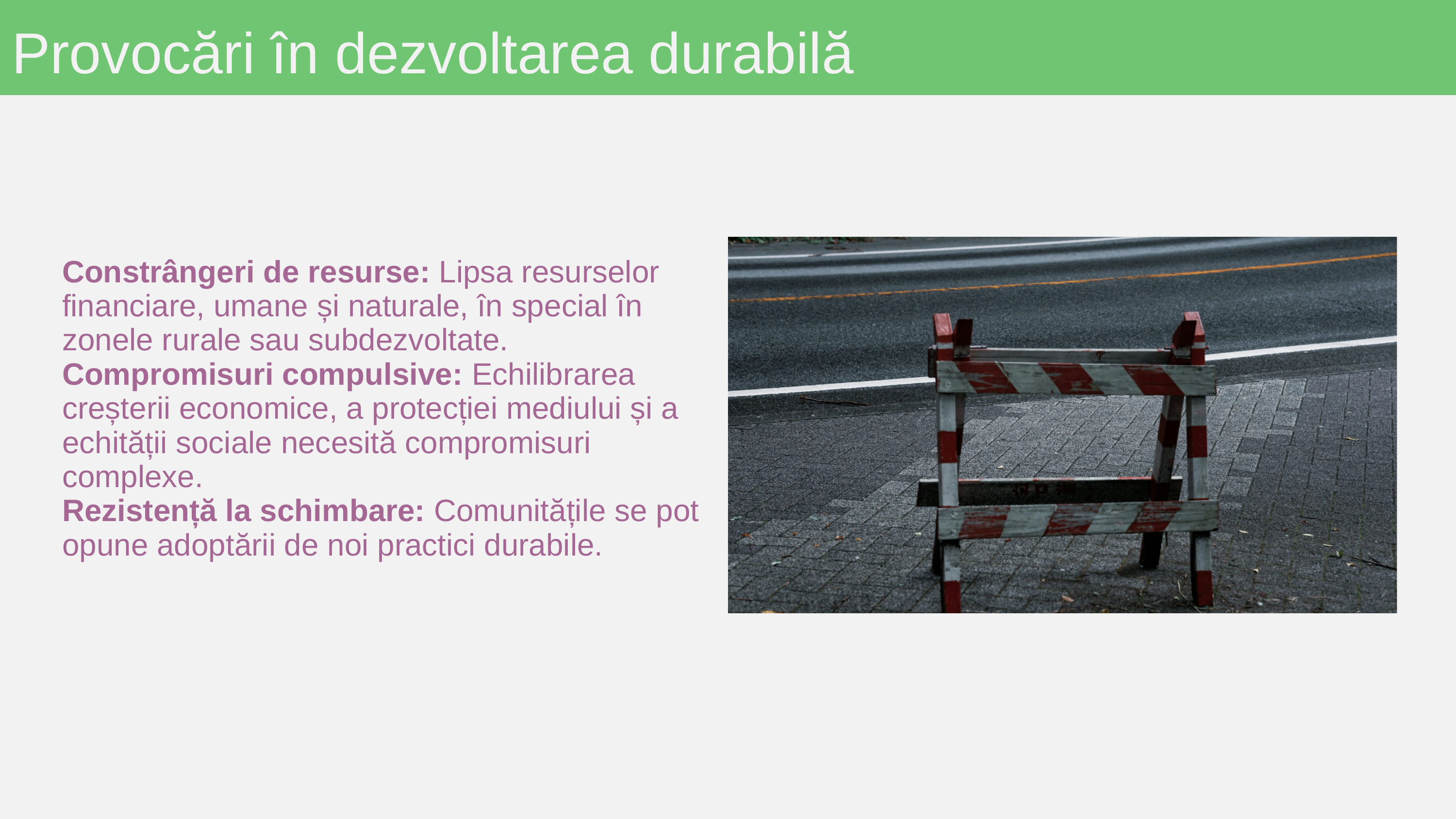

Provocări în dezvoltarea durabilă

Constrângeri de resurse: Lipsa resurselor financiare, umane și naturale, în special în zonele rurale sau subdezvoltate.
Compromisuri compulsive: Echilibrarea creșterii economice, a protecției mediului și a echității sociale necesită compromisuri complexe.
Rezistență la schimbare: Comunitățile se pot opune adoptării de noi practici durabile.